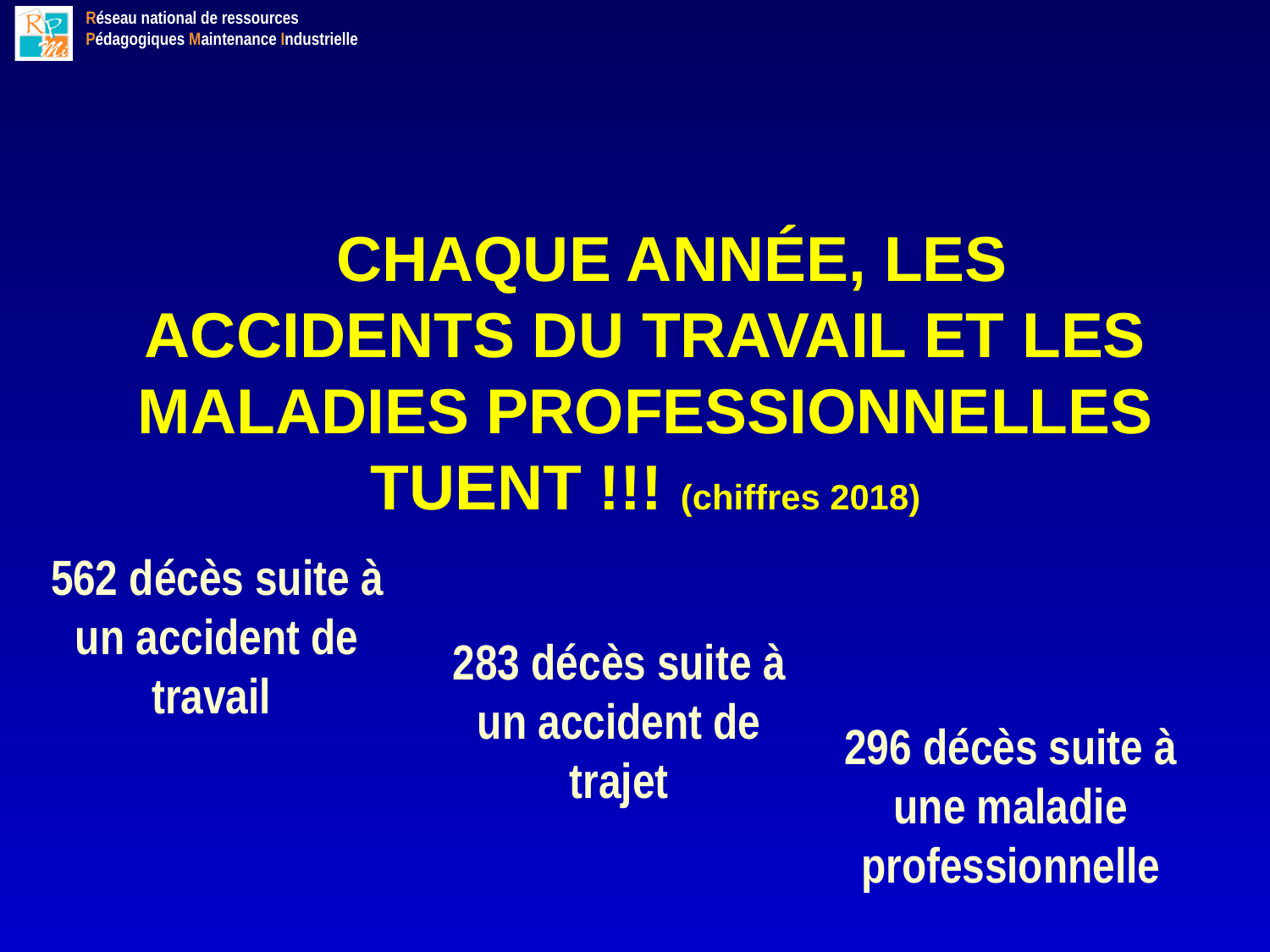

# CHAQUE ANNÉE, LES ACCIDENTS DU TRAVAIL ET LES MALADIES PROFESSIONNELLES TUENT !!! (chiffres 2018)
562 décès suite à un accident de travail
283 décès suite à un accident de trajet
296 décès suite à une maladie professionnelle